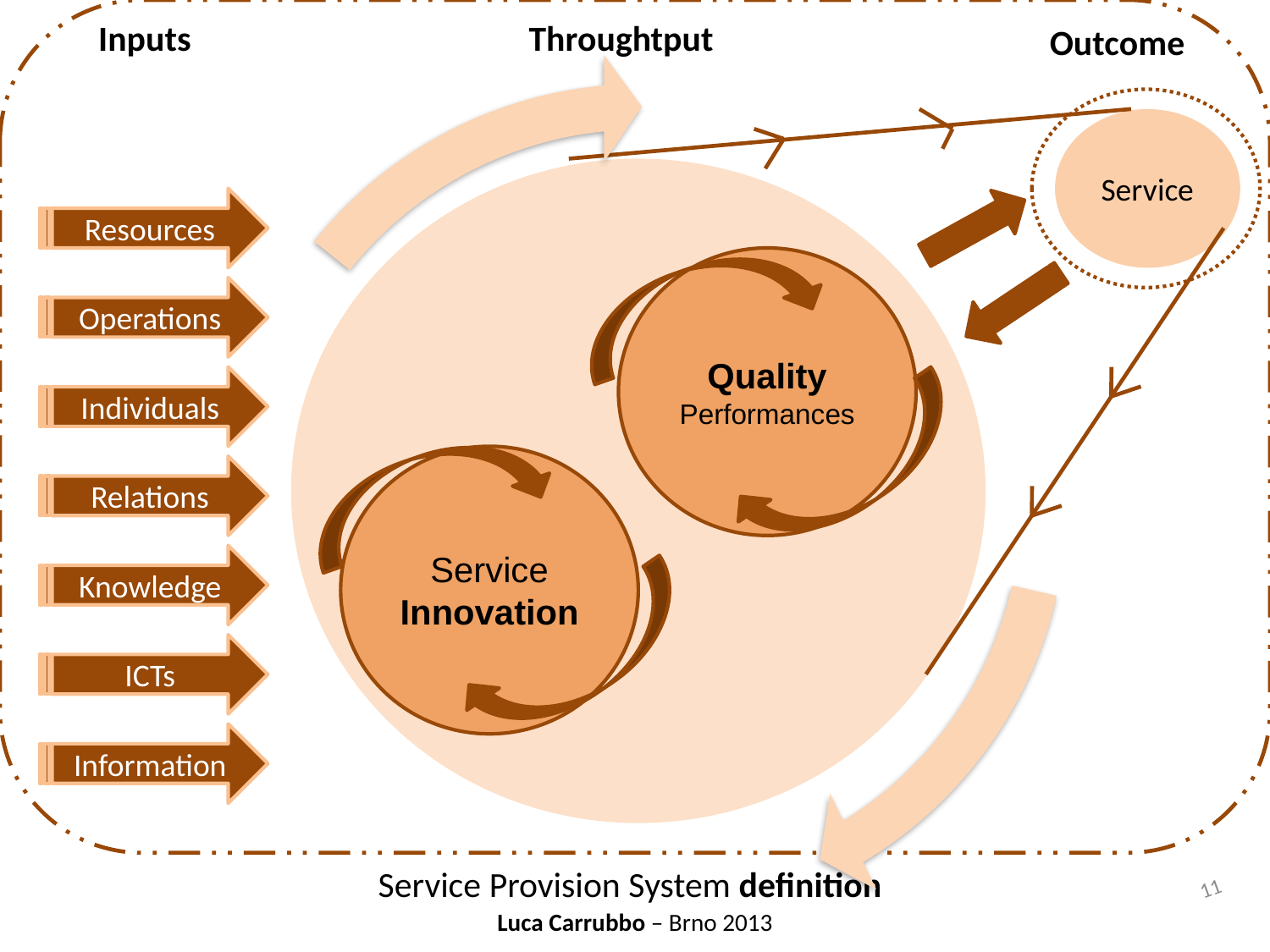

Inputs
Throughtput
Outcome

Service

Resources

Quality Performances

Operations

Individuals

Service Innovation

Relations
Knowledge

ICTs
Information
Service Provision System definition
11